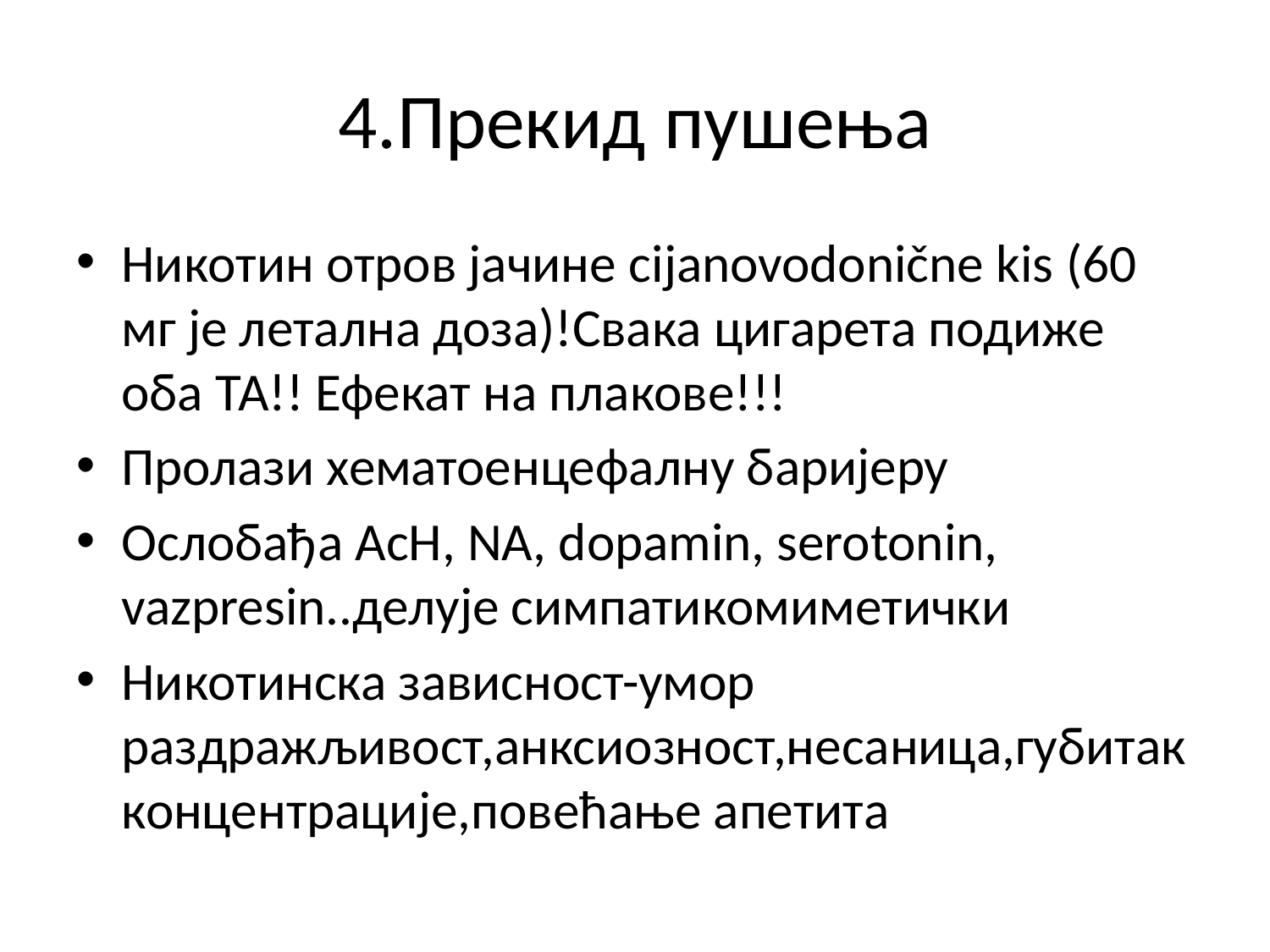

# 4.Прекид пушења
Никотин отров јачине cijanovodonične kis (60 мг је летална доза)!Свака цигарета подиже оба ТА!! Ефекат на плакове!!!
Пролази хематоенцефалну баријеру
Ослобађа АcH, NA, dopamin, serotonin, vazpresin..делује симпатикомиметички
Никотинска зависност-умор раздражљивост,анксиозност,несаница,губитак концентрације,повећање апетита